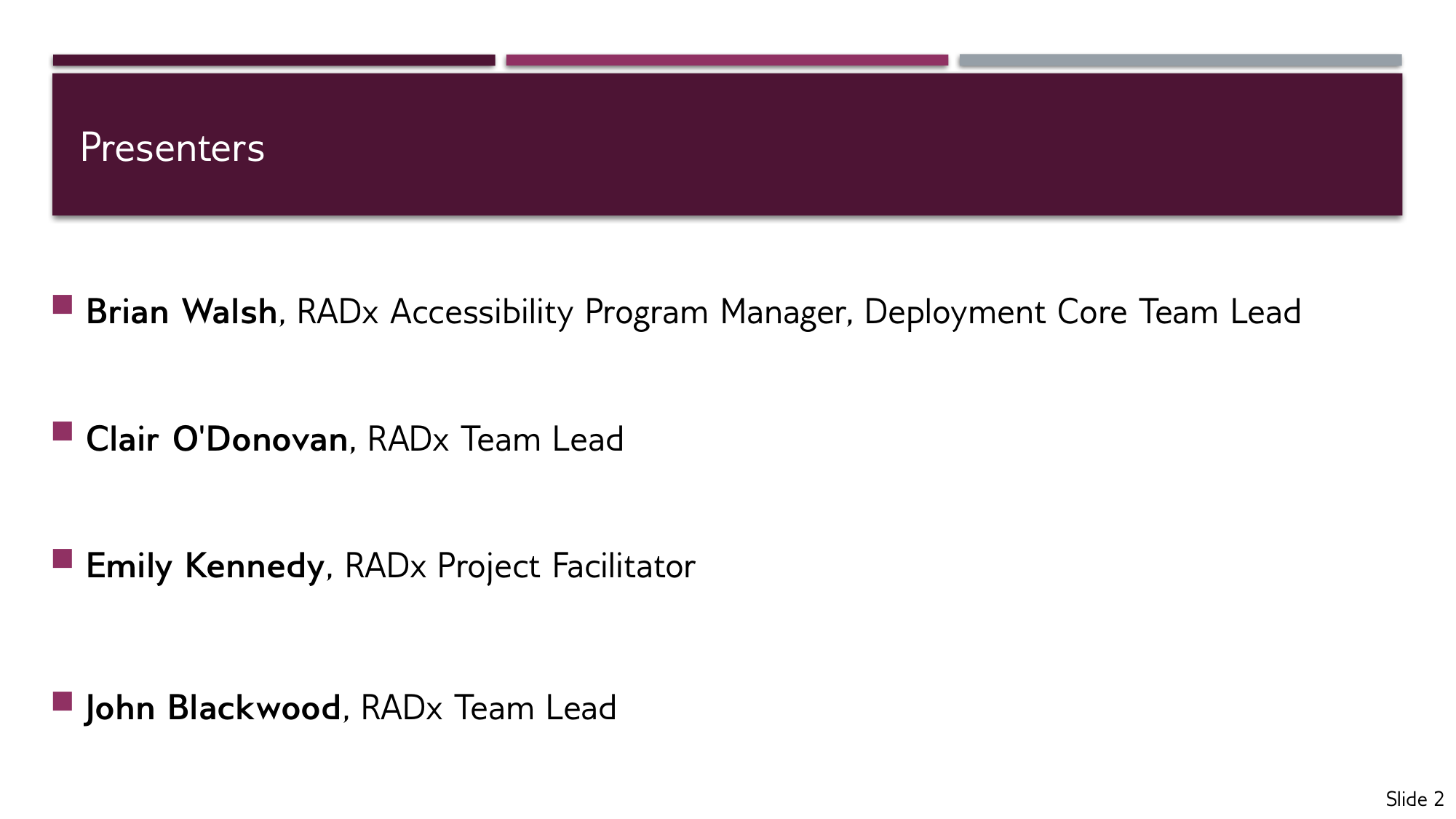

# Presenters
Brian Walsh, RADx Accessibility Program Manager, Deployment Core Team Lead

Clair O'Donovan, RADx Team Lead

Emily Kennedy, RADx Project Facilitator

John Blackwood, RADx Team Lead
Slide 2